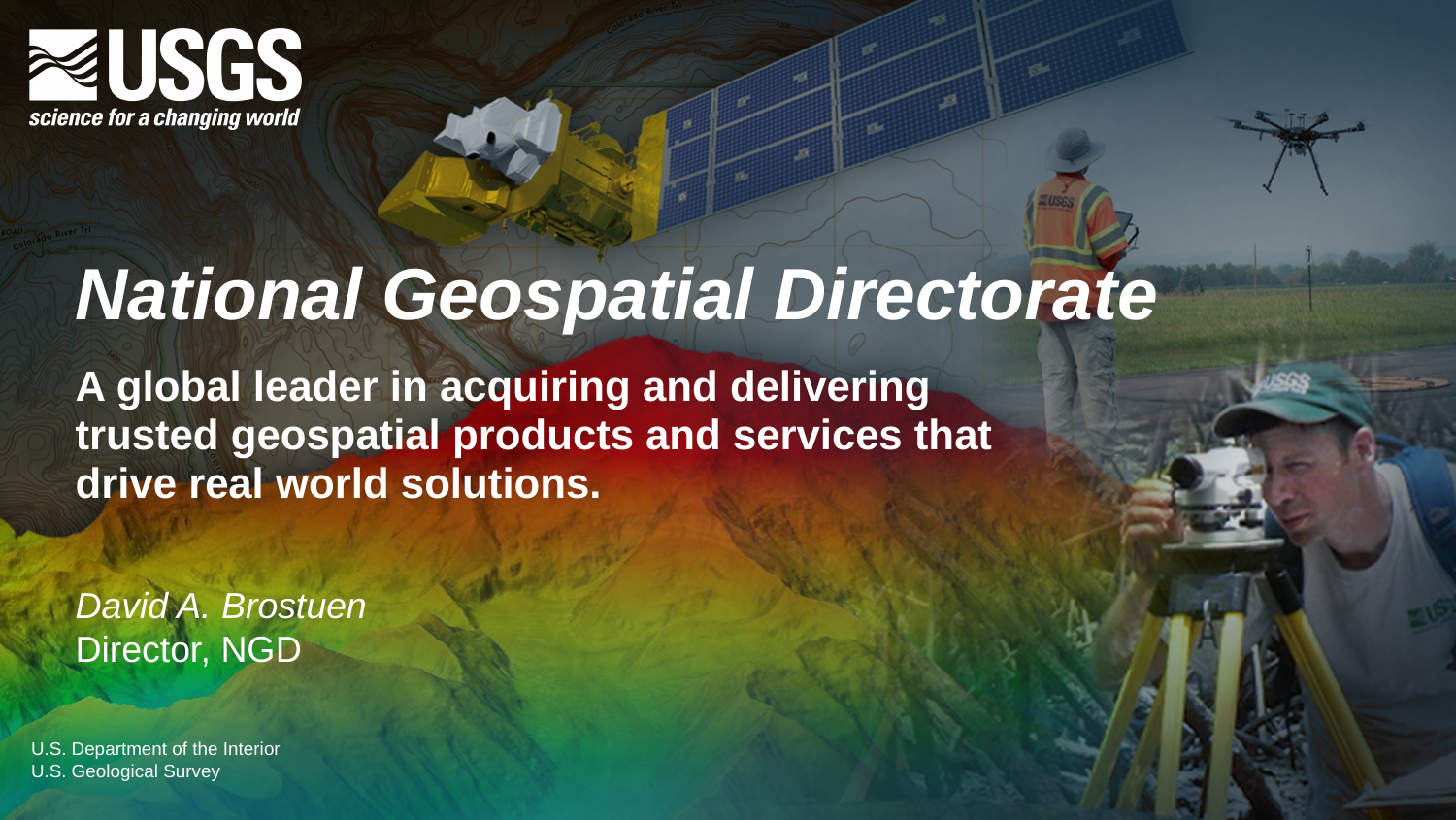

National Geospatial Directorate

A global leader in acquiring and delivering trusted geospatial products and services that drive real world solutions.
David A. Brostuen
Director, NGD